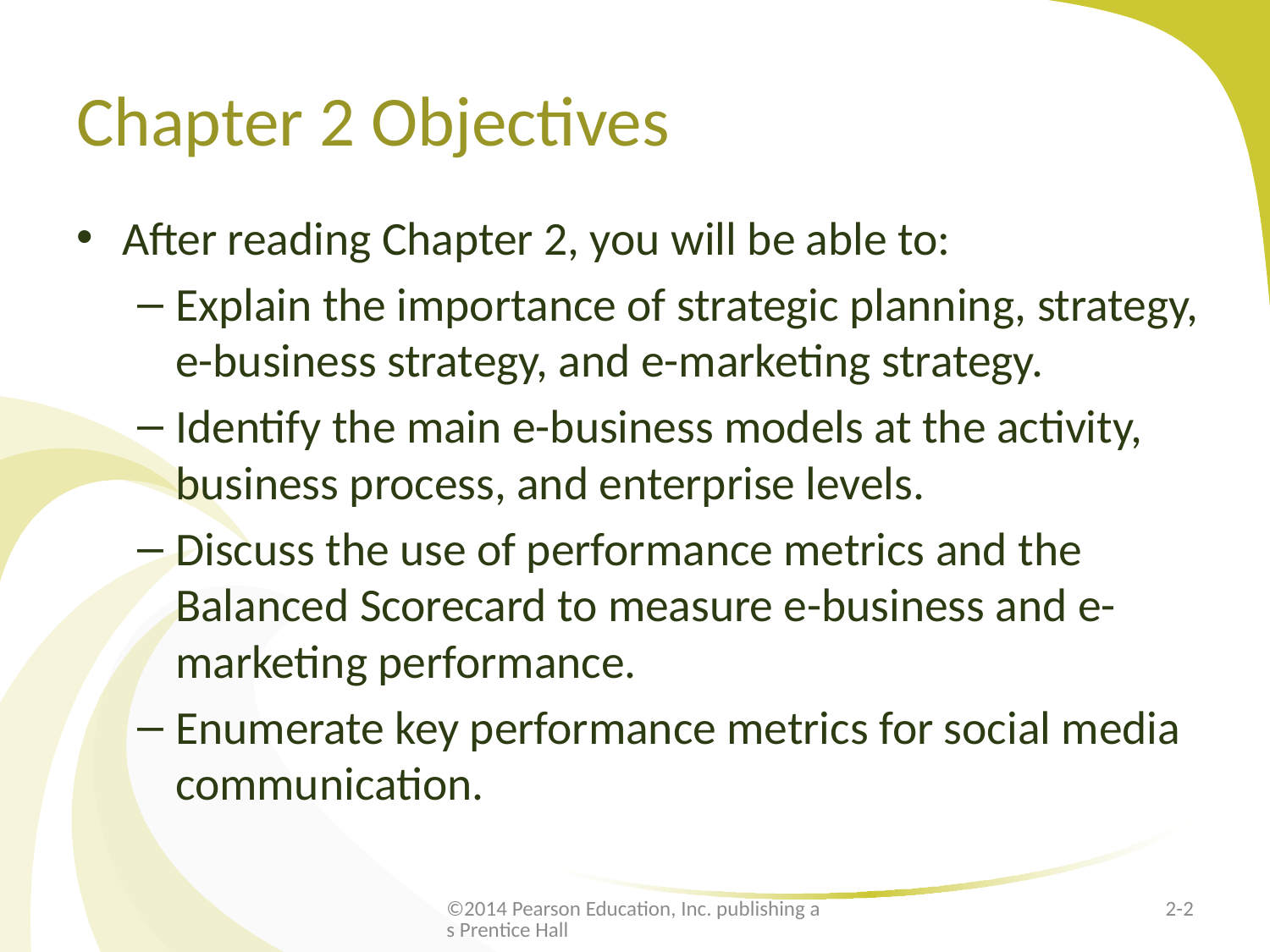

# Chapter 2 Objectives
After reading Chapter 2, you will be able to:
Explain the importance of strategic planning, strategy, e-business strategy, and e-marketing strategy.
Identify the main e-business models at the activity, business process, and enterprise levels.
Discuss the use of performance metrics and the Balanced Scorecard to measure e-business and e-marketing performance.
Enumerate key performance metrics for social media communication.
©2014 Pearson Education, Inc. publishing as Prentice Hall
2-2